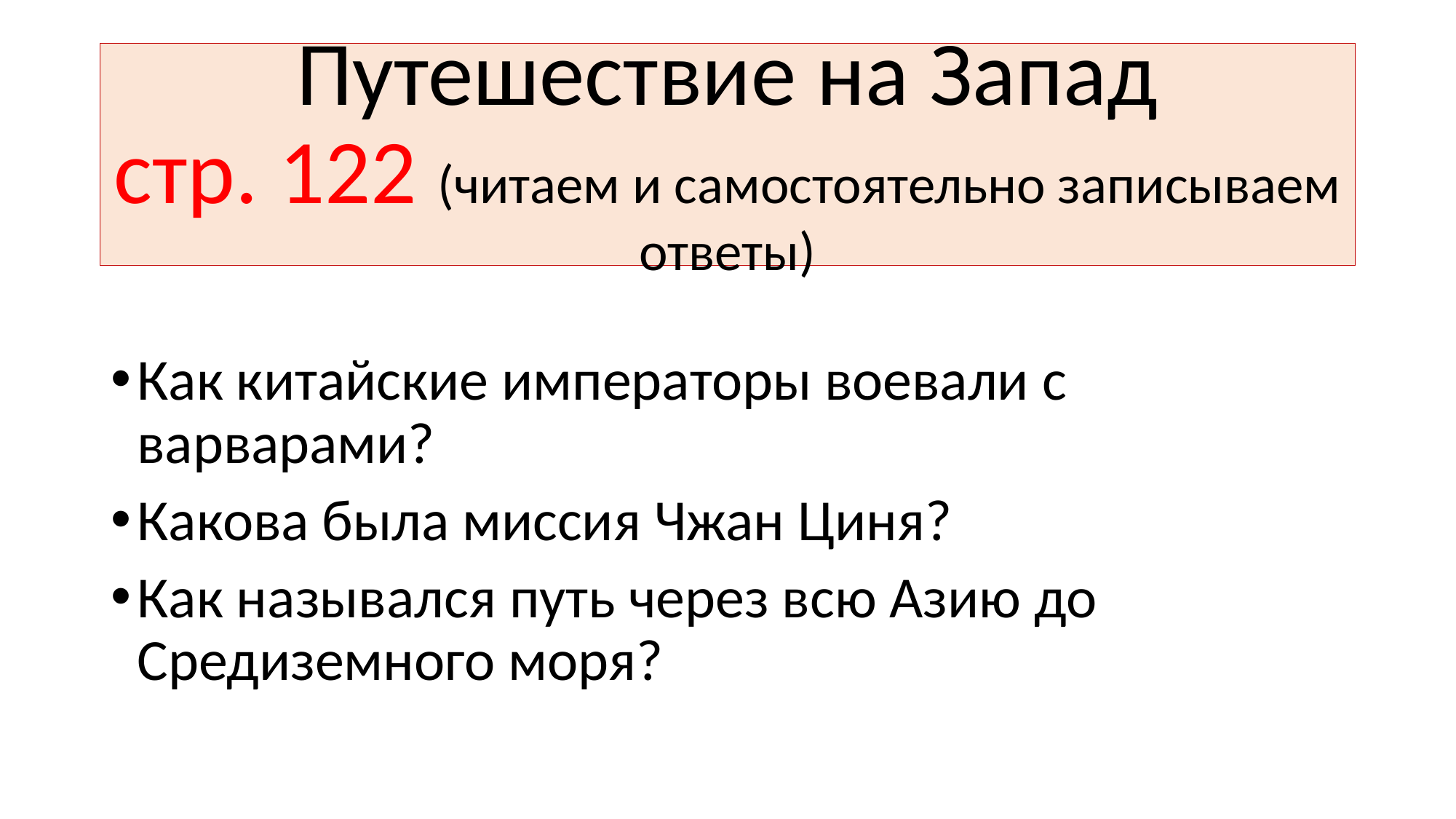

# Путешествие на Запад стр. 122 (читаем и самостоятельно записываем ответы)
Как китайские императоры воевали с варварами?
Какова была миссия Чжан Циня?
Как назывался путь через всю Азию до Средиземного моря?